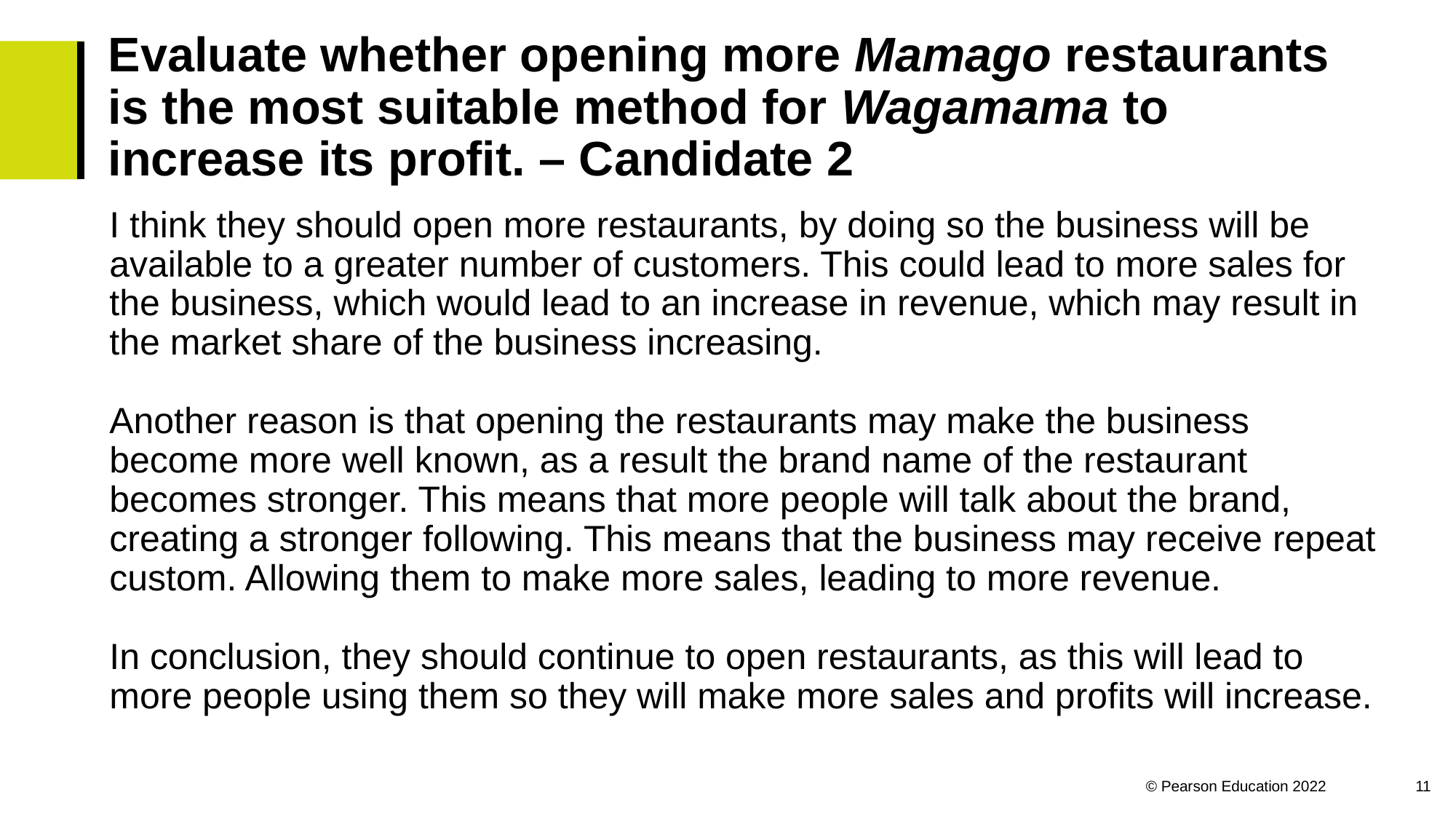

# Evaluate whether opening more Mamago restaurants is the most suitable method for Wagamama to increase its profit. – Candidate 2
I think they should open more restaurants, by doing so the business will be available to a greater number of customers. This could lead to more sales for the business, which would lead to an increase in revenue, which may result in the market share of the business increasing.

Another reason is that opening the restaurants may make the business become more well known, as a result the brand name of the restaurant becomes stronger. This means that more people will talk about the brand, creating a stronger following. This means that the business may receive repeat custom. Allowing them to make more sales, leading to more revenue.

In conclusion, they should continue to open restaurants, as this will lead to more people using them so they will make more sales and profits will increase.